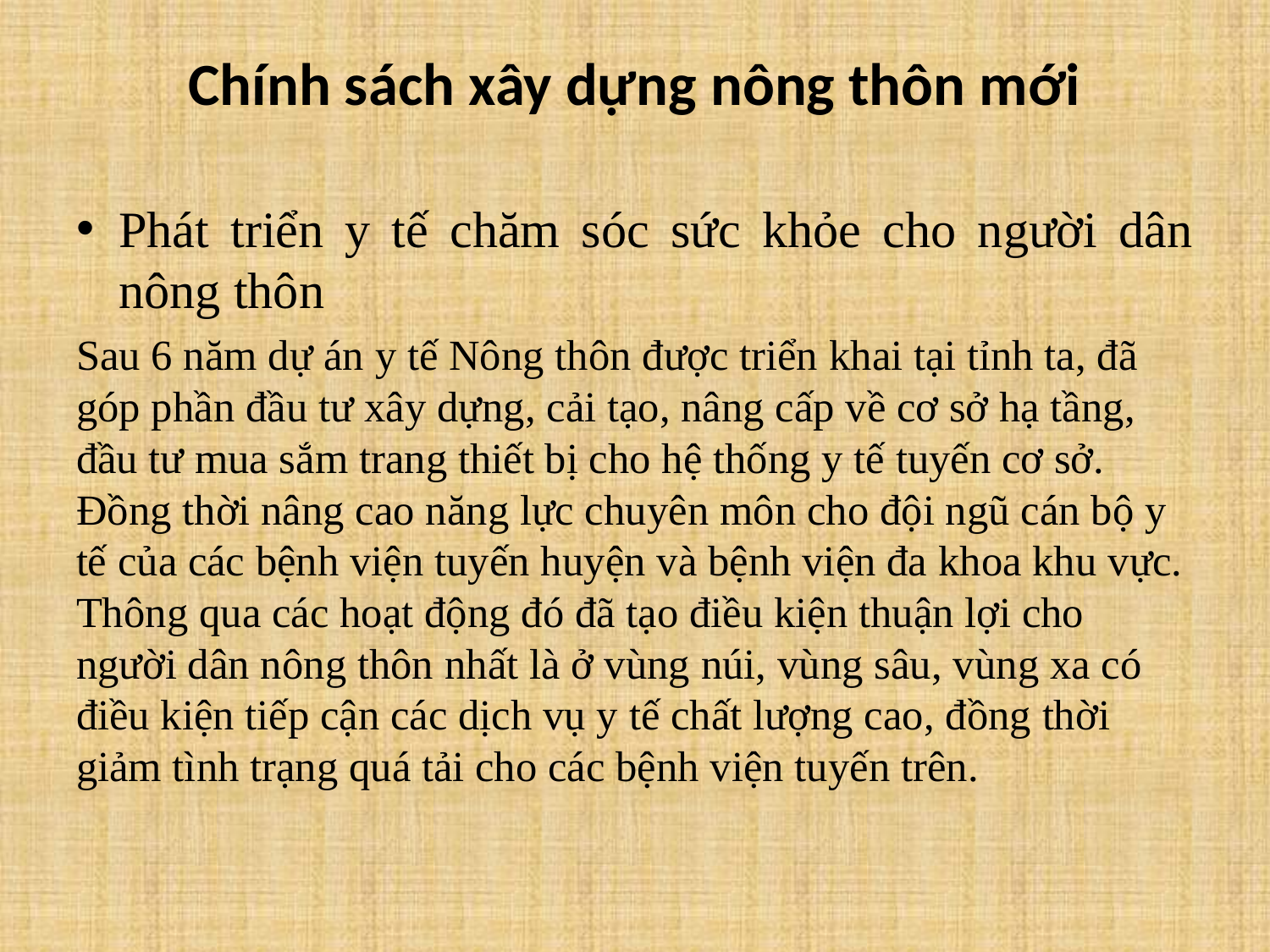

# Chính sách xây dựng nông thôn mới
Phát triển y tế chăm sóc sức khỏe cho người dân nông thôn
Sau 6 năm dự án y tế Nông thôn được triển khai tại tỉnh ta, đã góp phần đầu tư xây dựng, cải tạo, nâng cấp về cơ sở hạ tầng, đầu tư mua sắm trang thiết bị cho hệ thống y tế tuyến cơ sở. Đồng thời nâng cao năng lực chuyên môn cho đội ngũ cán bộ y tế của các bệnh viện tuyến huyện và bệnh viện đa khoa khu vực. Thông qua các hoạt động đó đã tạo điều kiện thuận lợi cho người dân nông thôn nhất là ở vùng núi, vùng sâu, vùng xa có điều kiện tiếp cận các dịch vụ y tế chất lượng cao, đồng thời giảm tình trạng quá tải cho các bệnh viện tuyến trên.